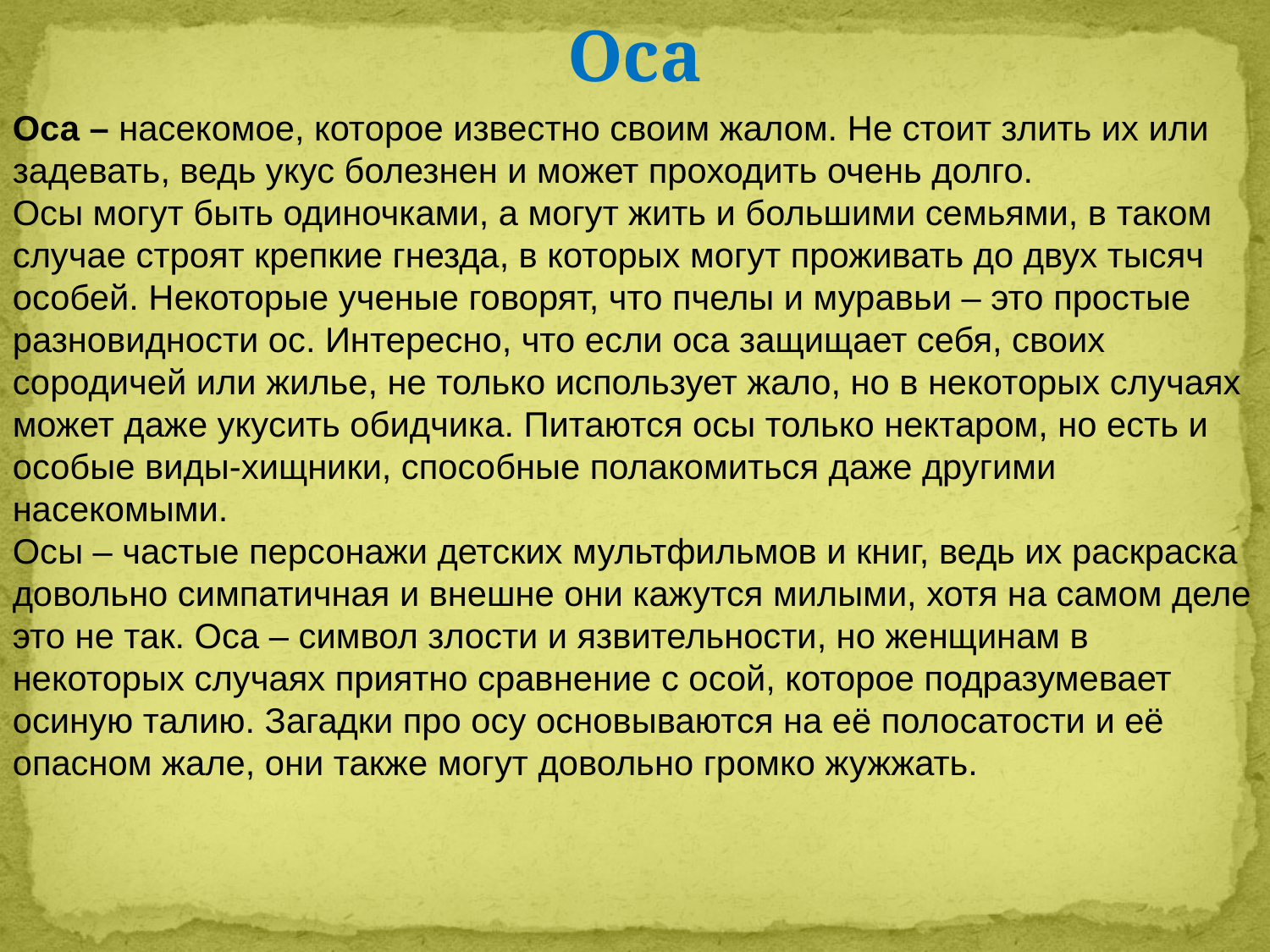

Оса

Оса – насекомое, которое известно своим жалом. Не стоит злить их или задевать, ведь укус болезнен и может проходить очень долго.
Осы могут быть одиночками, а могут жить и большими семьями, в таком случае строят крепкие гнезда, в которых могут проживать до двух тысяч особей. Некоторые ученые говорят, что пчелы и муравьи – это простые разновидности ос. Интересно, что если оса защищает себя, своих сородичей или жилье, не только использует жало, но в некоторых случаях может даже укусить обидчика. Питаются осы только нектаром, но есть и особые виды-хищники, способные полакомиться даже другими насекомыми.
Осы – частые персонажи детских мультфильмов и книг, ведь их раскраска довольно симпатичная и внешне они кажутся милыми, хотя на самом деле это не так. Оса – символ злости и язвительности, но женщинам в некоторых случаях приятно сравнение с осой, которое подразумевает осиную талию. Загадки про осу основываются на её полосатости и её опасном жале, они также могут довольно громко жужжать.